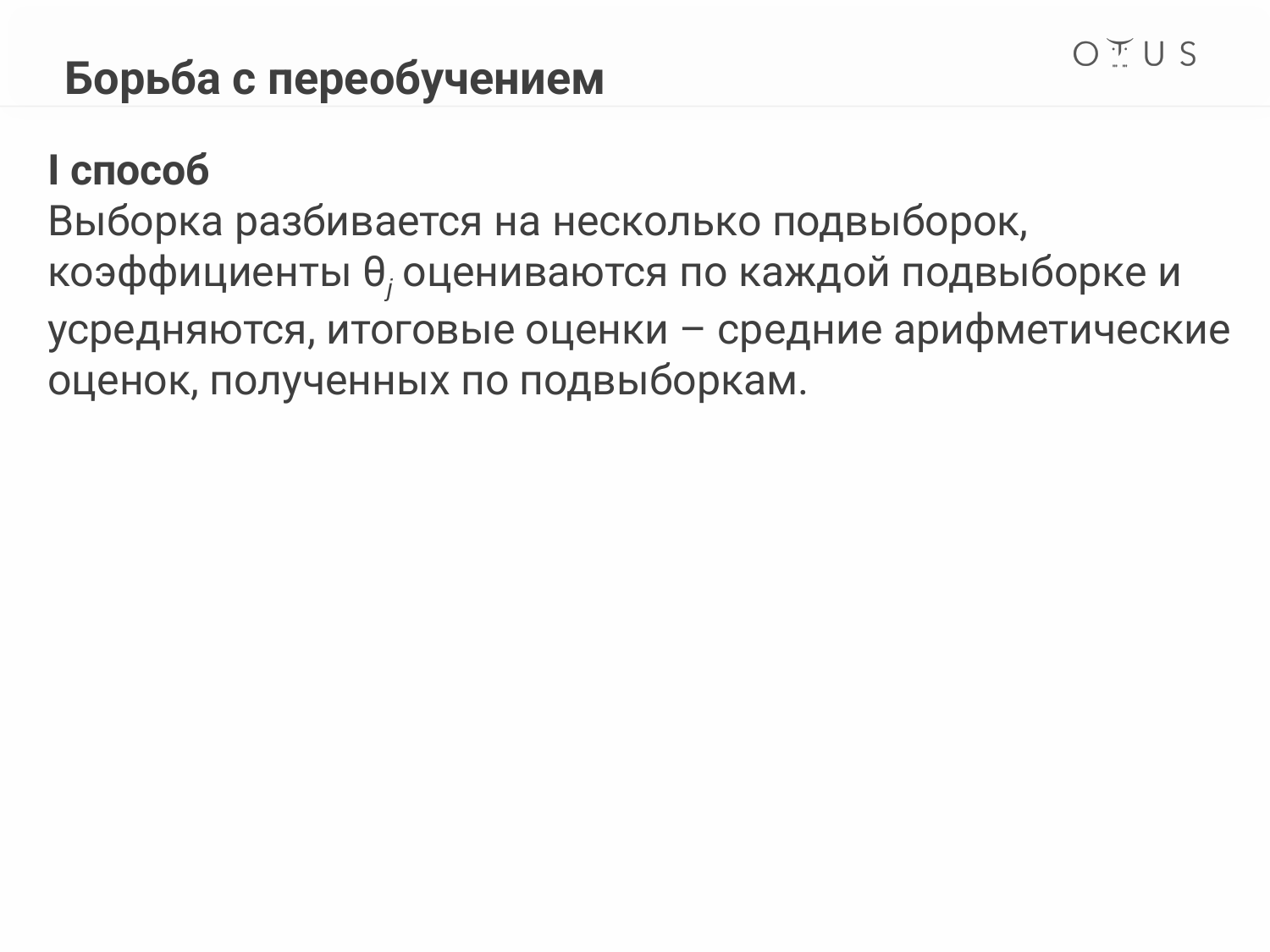

# Борьба с переобучением
I способ
Выборка разбивается на несколько подвыборок, коэффициенты θj оцениваются по каждой подвыборке и усредняются, итоговые оценки – средние арифметические оценок, полученных по подвыборкам.